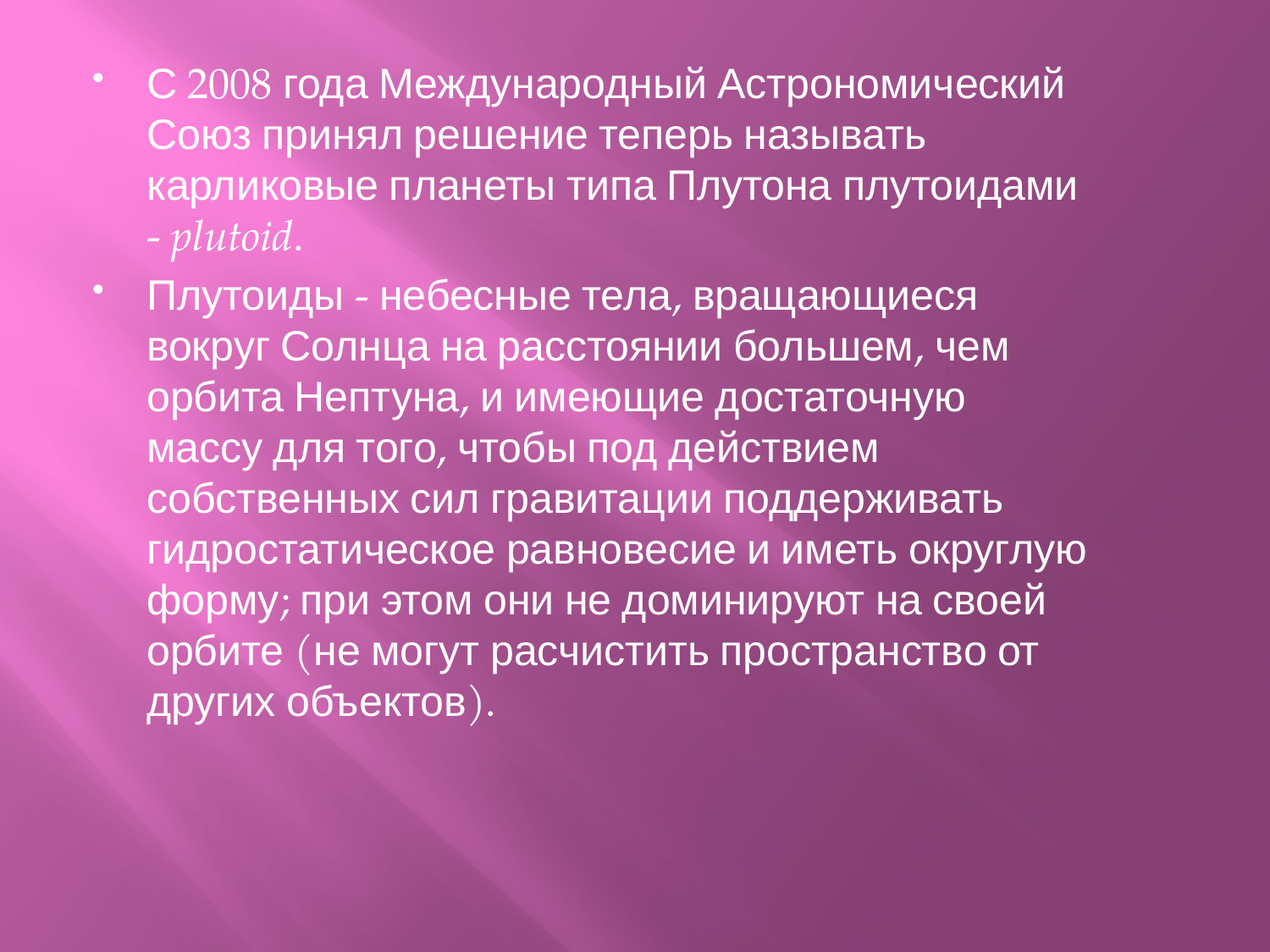

С 2008 года Международный Астрономический Союз принял решение теперь называть карликовые планеты типа Плутона плутоидами - plutoid.
Плутоиды - небесные тела, вращающиеся вокруг Солнца на расстоянии большем, чем орбита Нептуна, и имеющие достаточную массу для того, чтобы под действием собственных сил гравитации поддерживать гидростатическое равновесие и иметь округлую форму; при этом они не доминируют на своей орбите (не могут расчистить пространство от других объектов).